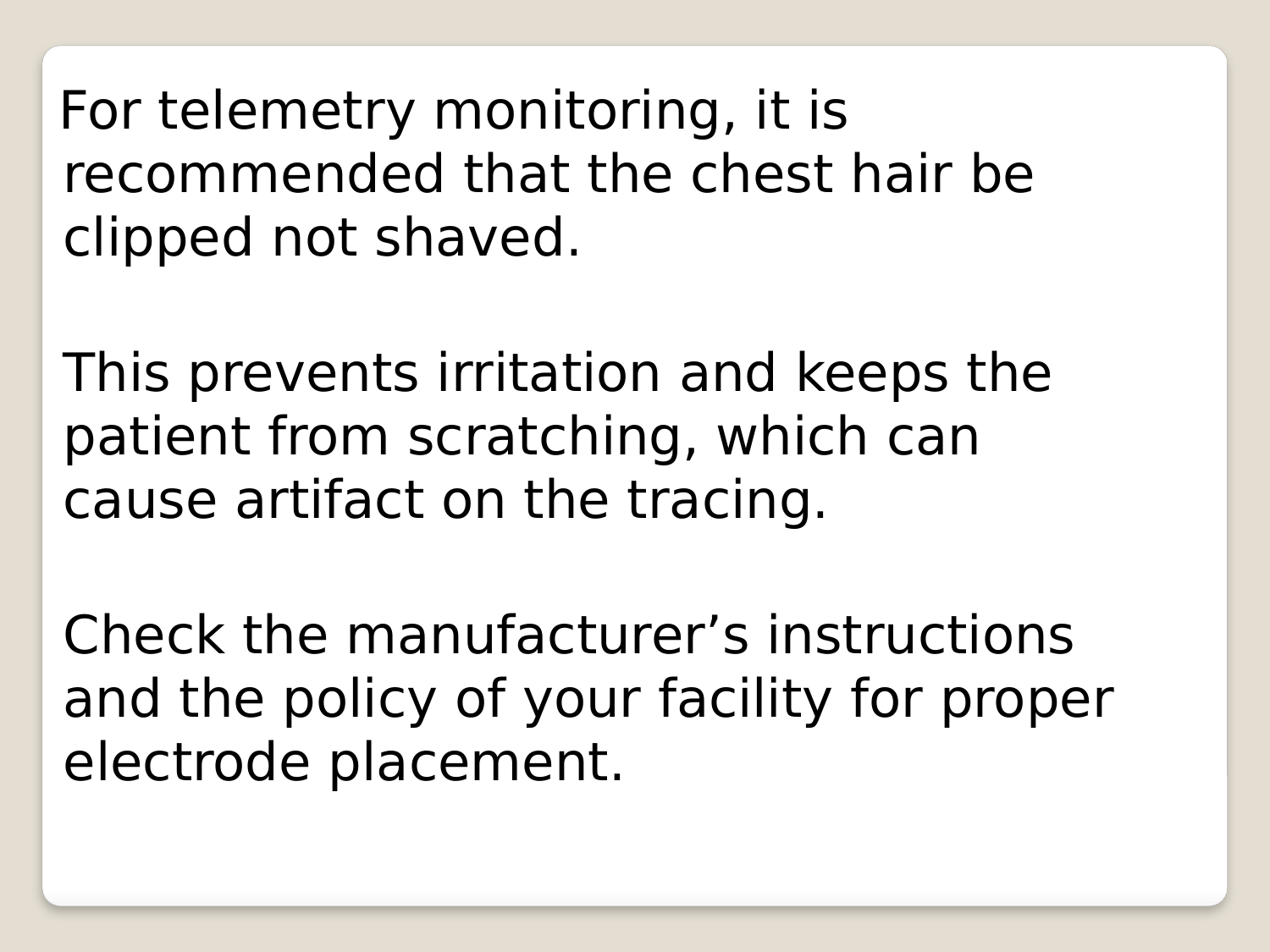

For telemetry monitoring, it is recommended that the chest hair be clipped not shaved.

	This prevents irritation and keeps the patient from scratching, which can cause artifact on the tracing.

	Check the manufacturer’s instructions and the policy of your facility for proper electrode placement.